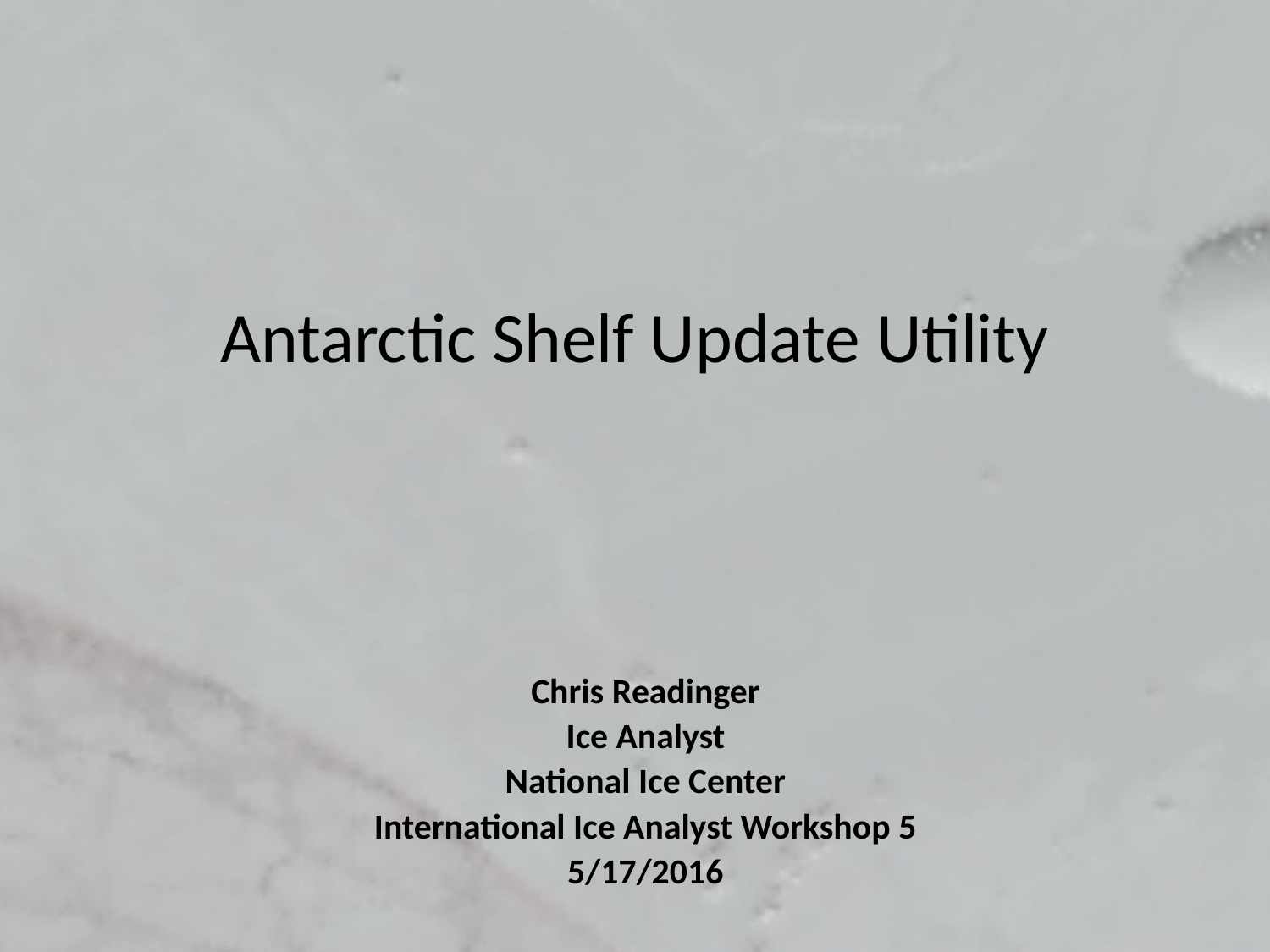

# Antarctic Shelf Update Utility
Chris Readinger
Ice Analyst
National Ice Center
International Ice Analyst Workshop 5
5/17/2016